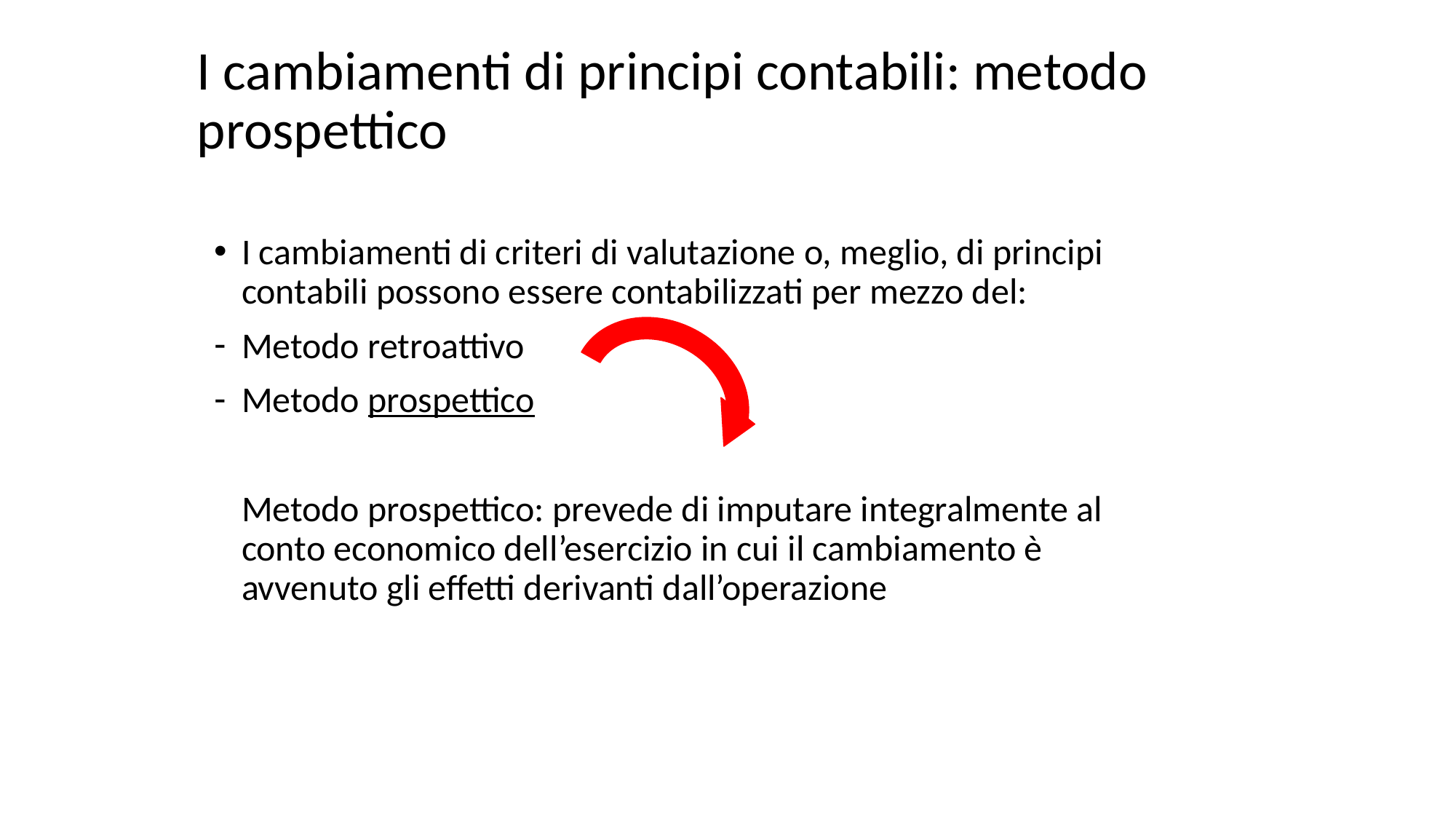

# I cambiamenti di principi contabili: metodo prospettico
I cambiamenti di criteri di valutazione o, meglio, di principi contabili possono essere contabilizzati per mezzo del:
Metodo retroattivo
Metodo prospettico

	Metodo prospettico: prevede di imputare integralmente al conto economico dell’esercizio in cui il cambiamento è avvenuto gli effetti derivanti dall’operazione